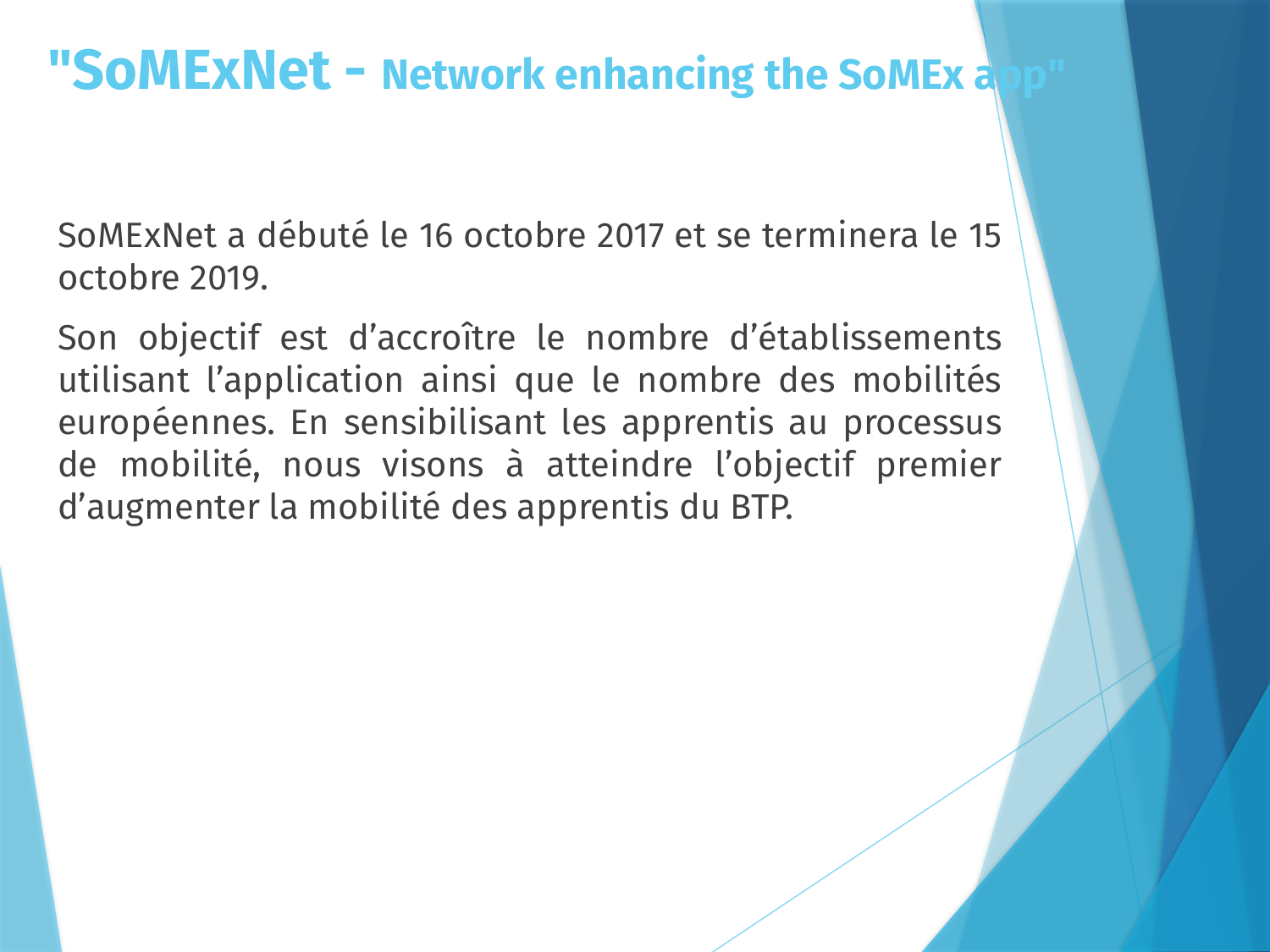

# "SoMExNet - Network enhancing the SoMEx app"
SoMExNet a débuté le 16 octobre 2017 et se terminera le 15 octobre 2019.
Son objectif est d’accroître le nombre d’établissements utilisant l’application ainsi que le nombre des mobilités européennes. En sensibilisant les apprentis au processus de mobilité, nous visons à atteindre l’objectif premier d’augmenter la mobilité des apprentis du BTP.